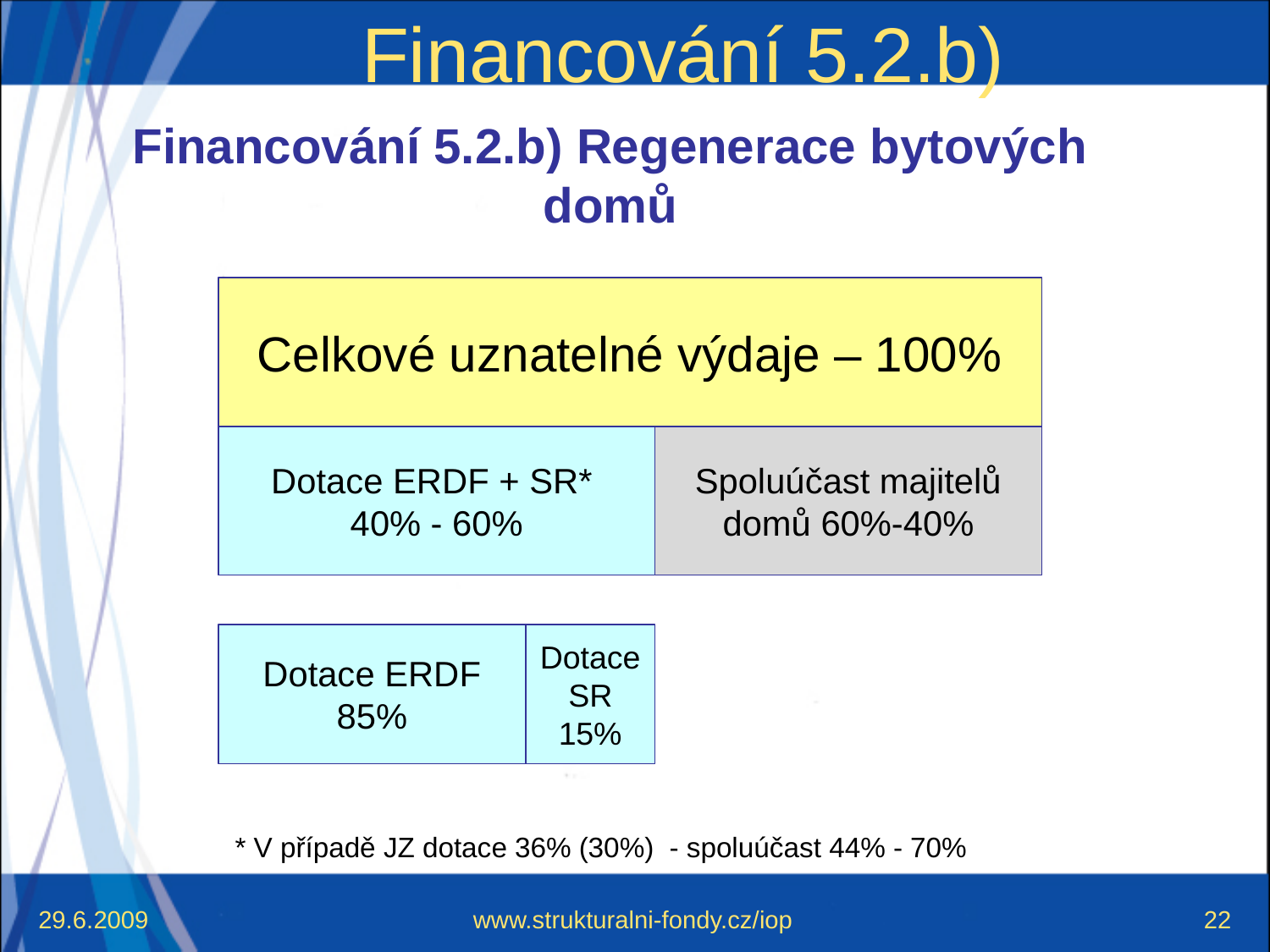

# Financování 5.2.b)
Financování 5.2.b) Regenerace bytových domů

Celkové uznatelné výdaje – 100%
Dotace ERDF + SR*
40% - 60%
Spoluúčast majitelů domů 60%-40%
Dotace ERDF 85%

Dotace SR 15%
* V případě JZ dotace 36% (30%)  - spoluúčast 44% - 70%
29.6.2009
www.strukturalni-fondy.cz/iop
22